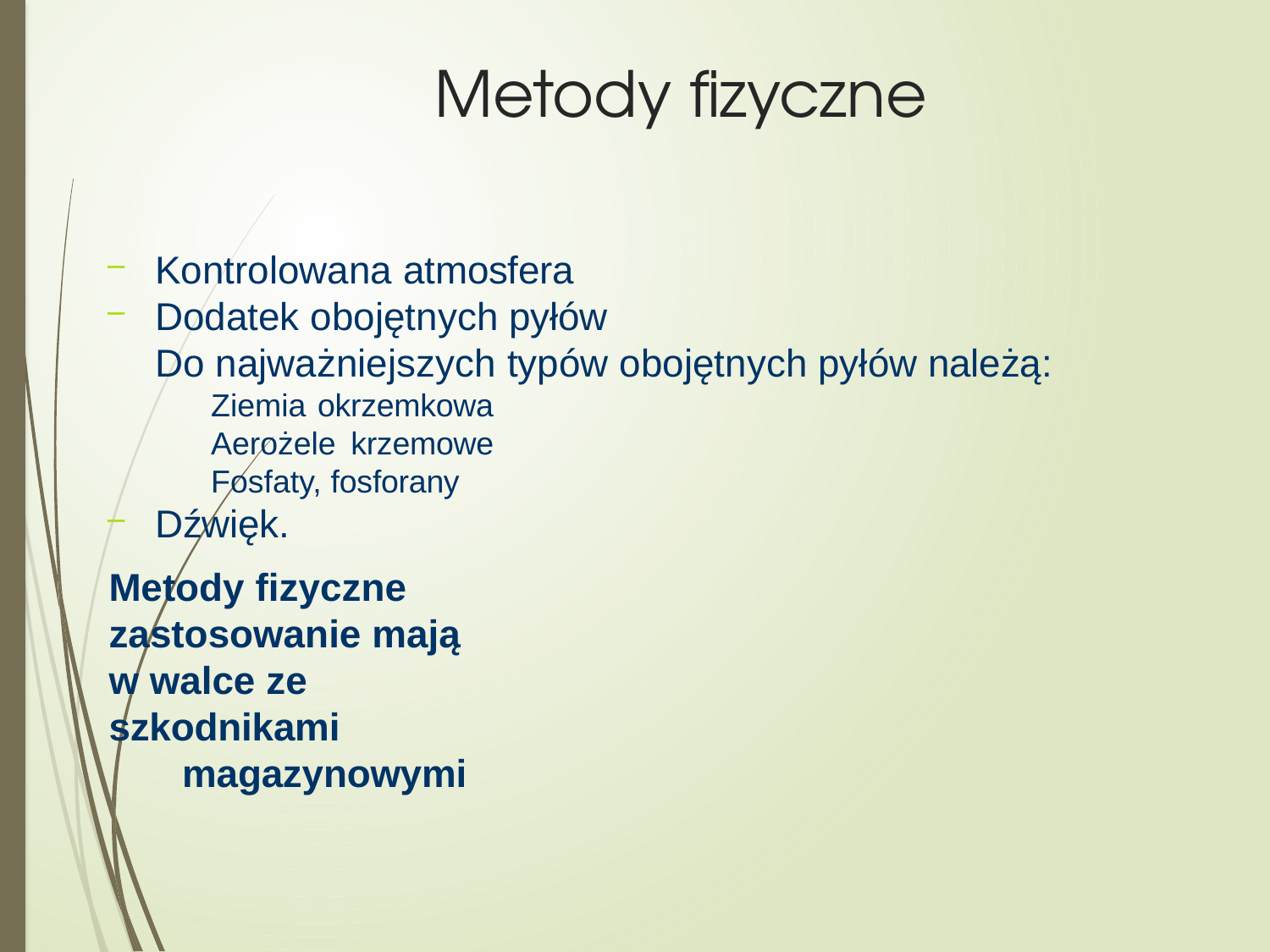

Metody fizyczne
Kontrolowana atmosfera
Dodatek obojętnych pyłów
Do najważniejszych typów obojętnych pyłów należą:
Ziemia okrzemkowa Aerożele krzemowe Fosfaty, fosforany
Dźwięk.
Metody fizyczne zastosowanie mają w walce ze szkodnikami
magazynowymi